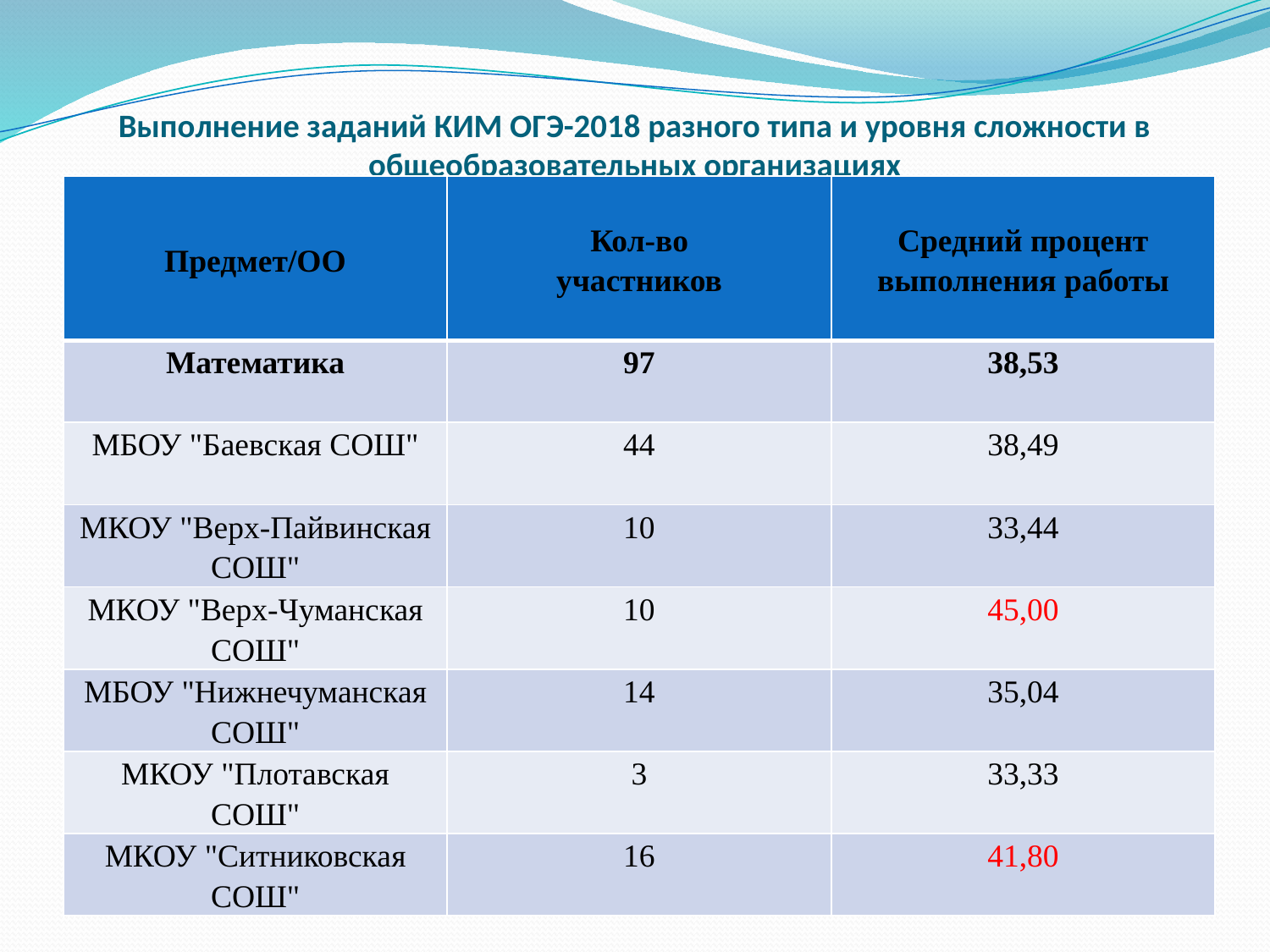

# Выполнение заданий КИМ ОГЭ-2018 разного типа и уровня сложности в общеобразовательных организациях
| Предмет/ОО | Кол-во участников | Средний процент выполнения работы |
| --- | --- | --- |
| Математика | 97 | 38,53 |
| МБОУ "Баевская СОШ" | 44 | 38,49 |
| МКОУ "Верх-Пайвинская СОШ" | 10 | 33,44 |
| МКОУ "Верх-Чуманская СОШ" | 10 | 45,00 |
| МБОУ "Нижнечуманская СОШ" | 14 | 35,04 |
| МКОУ "Плотавская СОШ" | 3 | 33,33 |
| МКОУ "Ситниковская СОШ" | 16 | 41,80 |